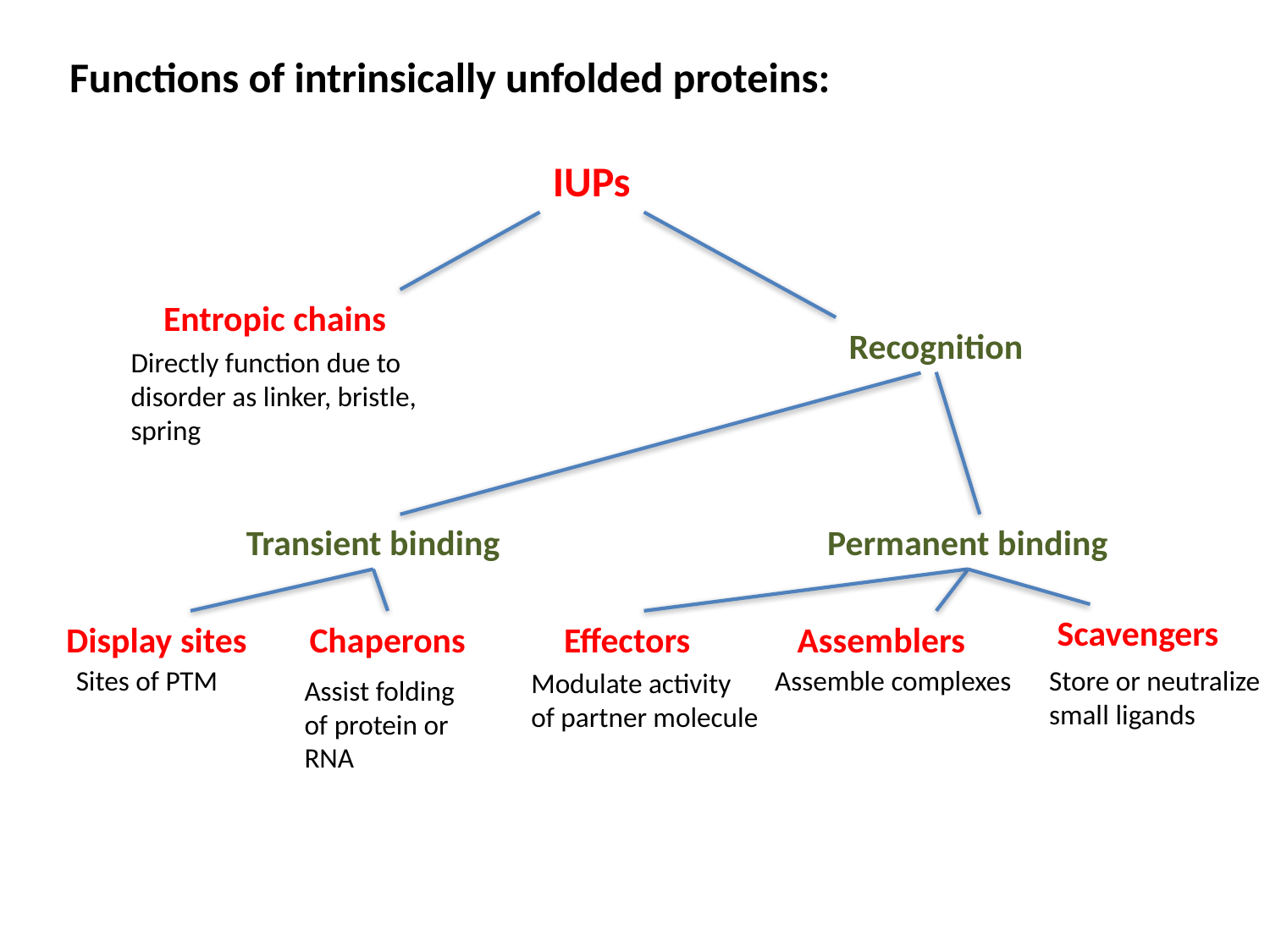

Functions of intrinsically unfolded proteins:
IUPs
Entropic chains
Recognition
Directly function due to disorder as linker, bristle, spring
Transient binding
Permanent binding
Scavengers
Display sites
Chaperons
Effectors
Assemblers
Sites of PTM
Assemble complexes

Store or neutralize small ligands
Modulate activity
of partner molecule
Assist folding
of protein or RNA